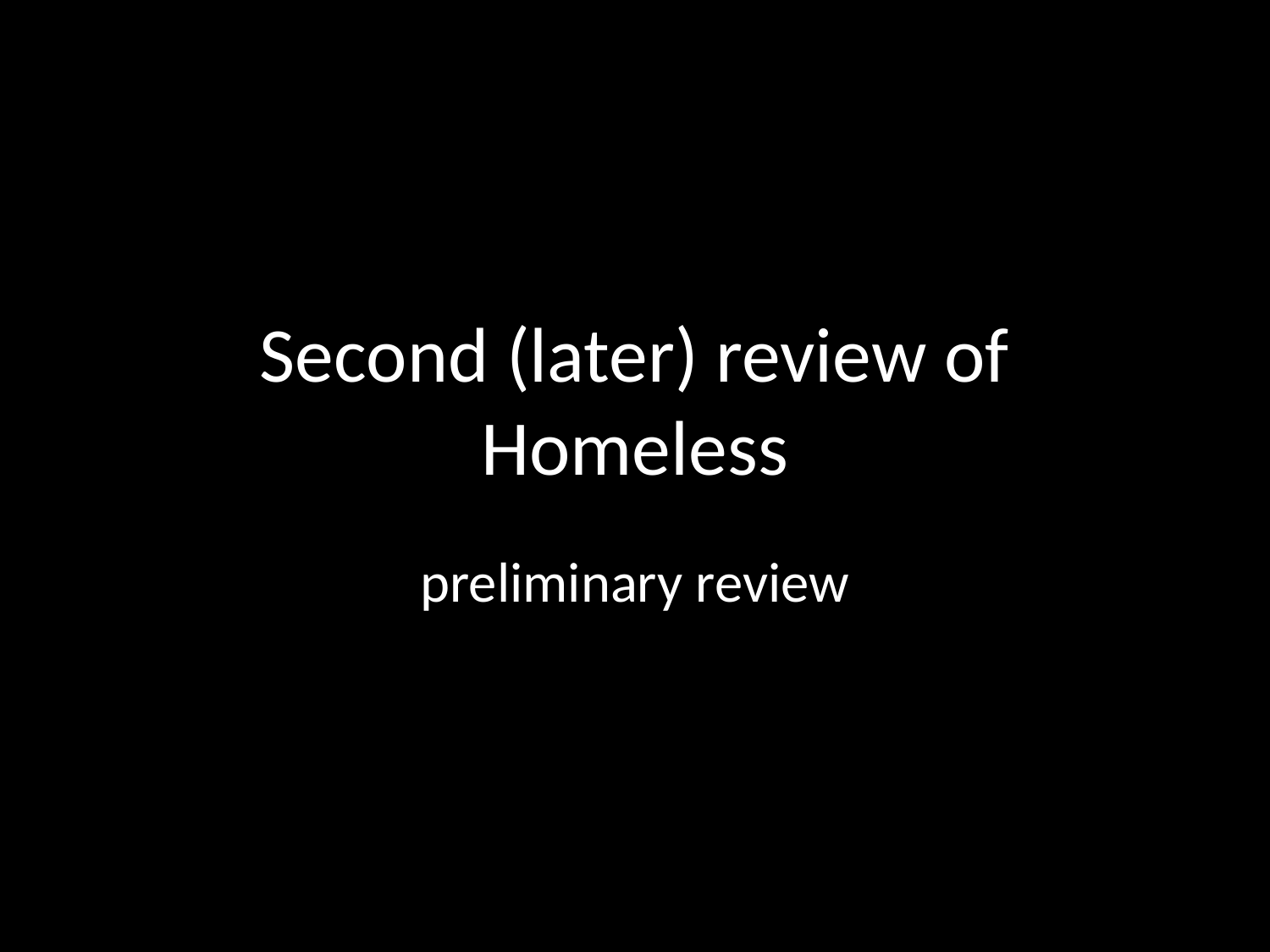

# Second (later) review of Homeless
preliminary review